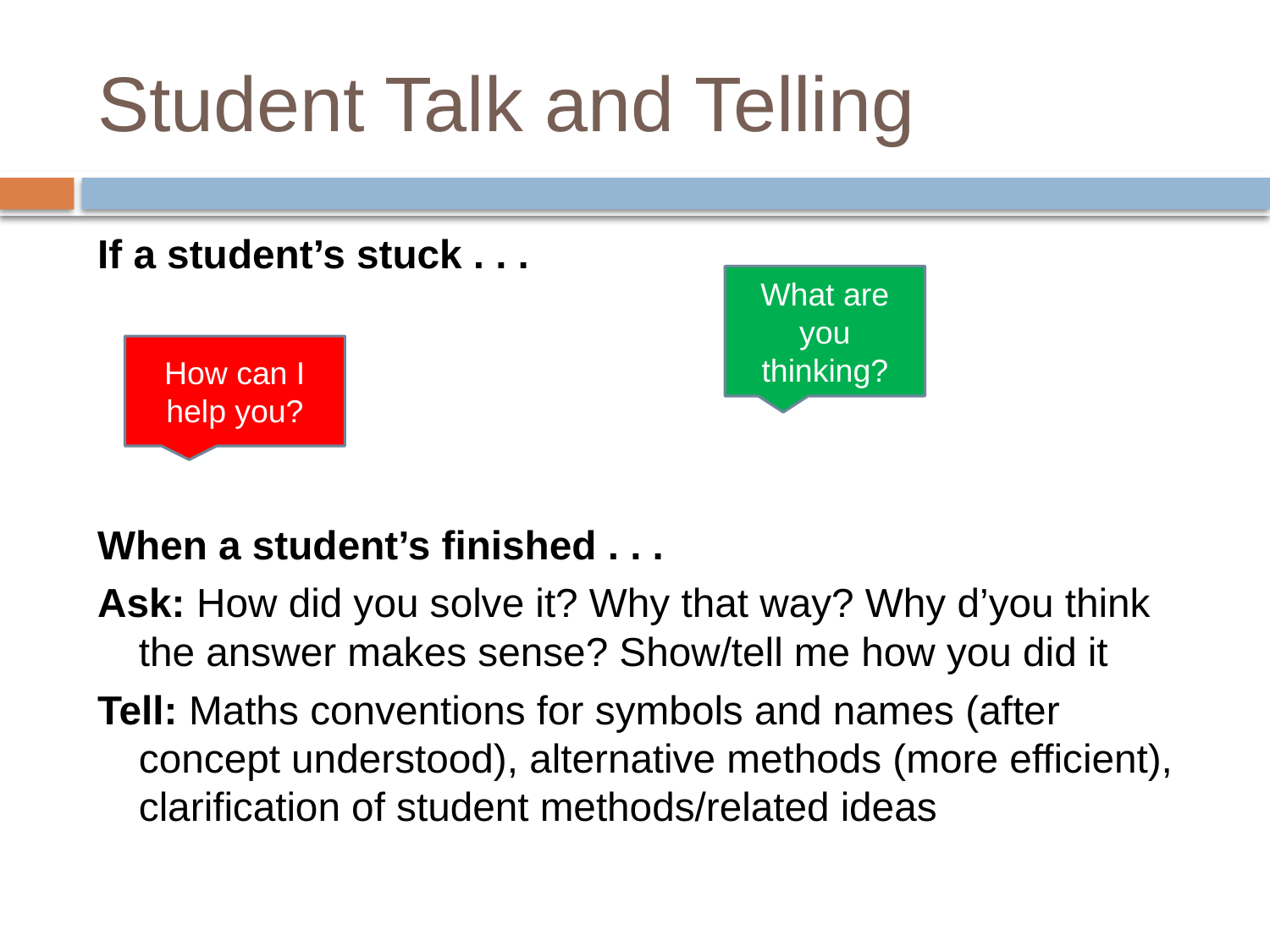

# Student Talk and Telling
If a student’s stuck . . .

When a student’s finished . . .
Ask: How did you solve it? Why that way? Why d’you think the answer makes sense? Show/tell me how you did it
Tell: Maths conventions for symbols and names (after concept understood), alternative methods (more efficient), clarification of student methods/related ideas
What are you thinking?
How can I help you?